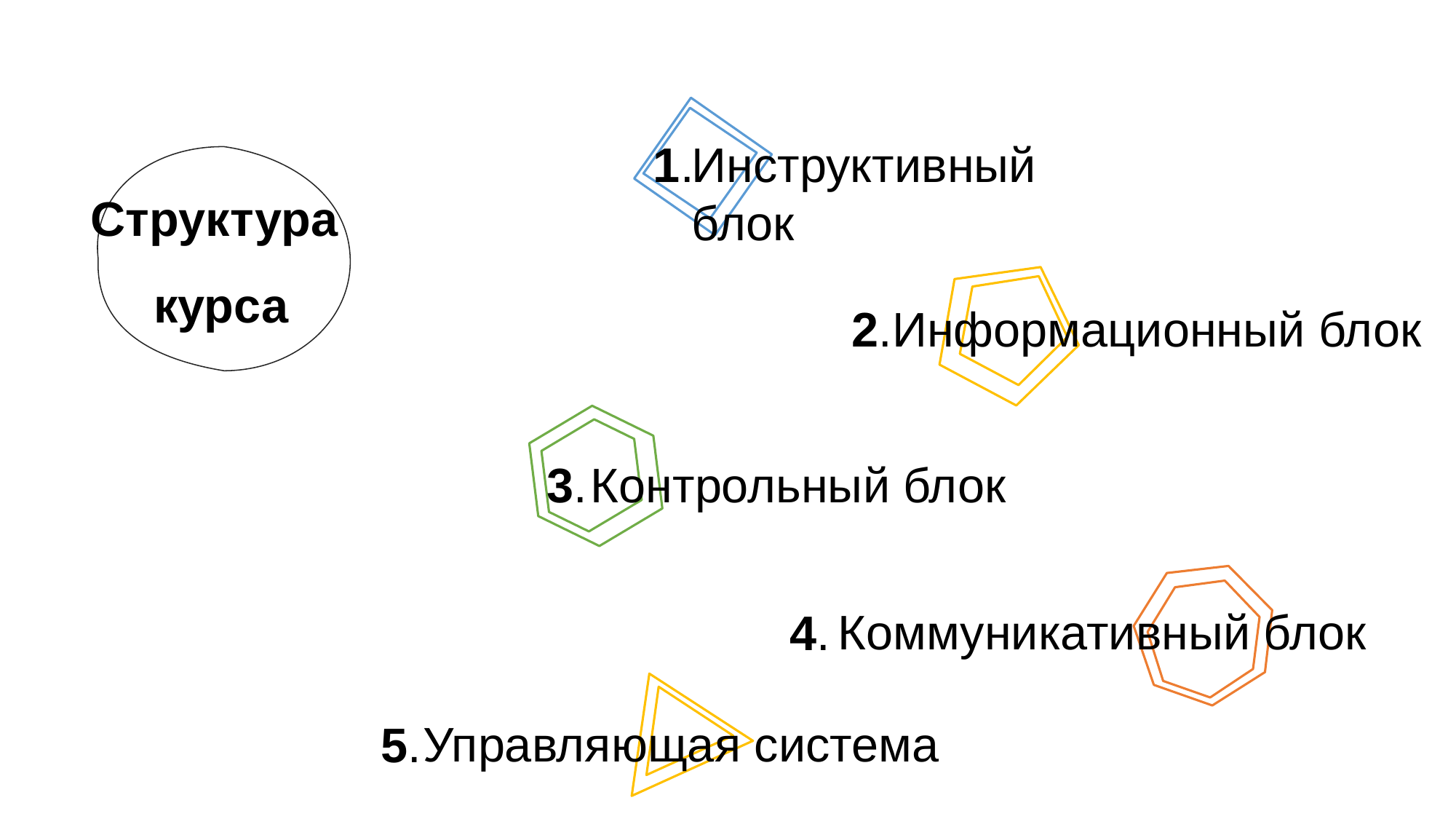

1.
Инструктивный блок

# Структура курса

2.
Информационный блок

3.
Контрольный блок

Коммуникативный блок
4.

Управляющая система
5.